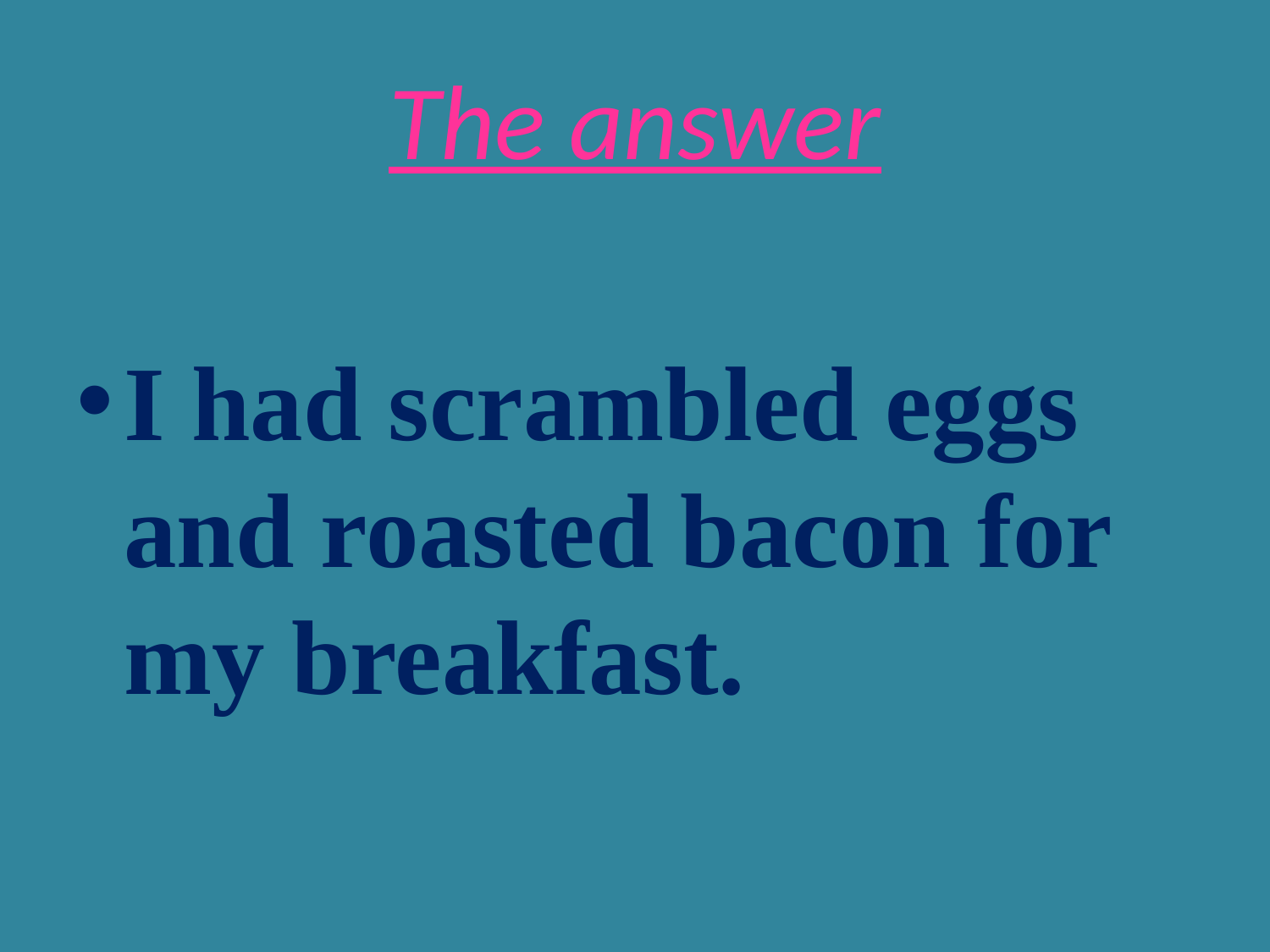

# The answer

I had scrambled eggs and roasted bacon for my breakfast.